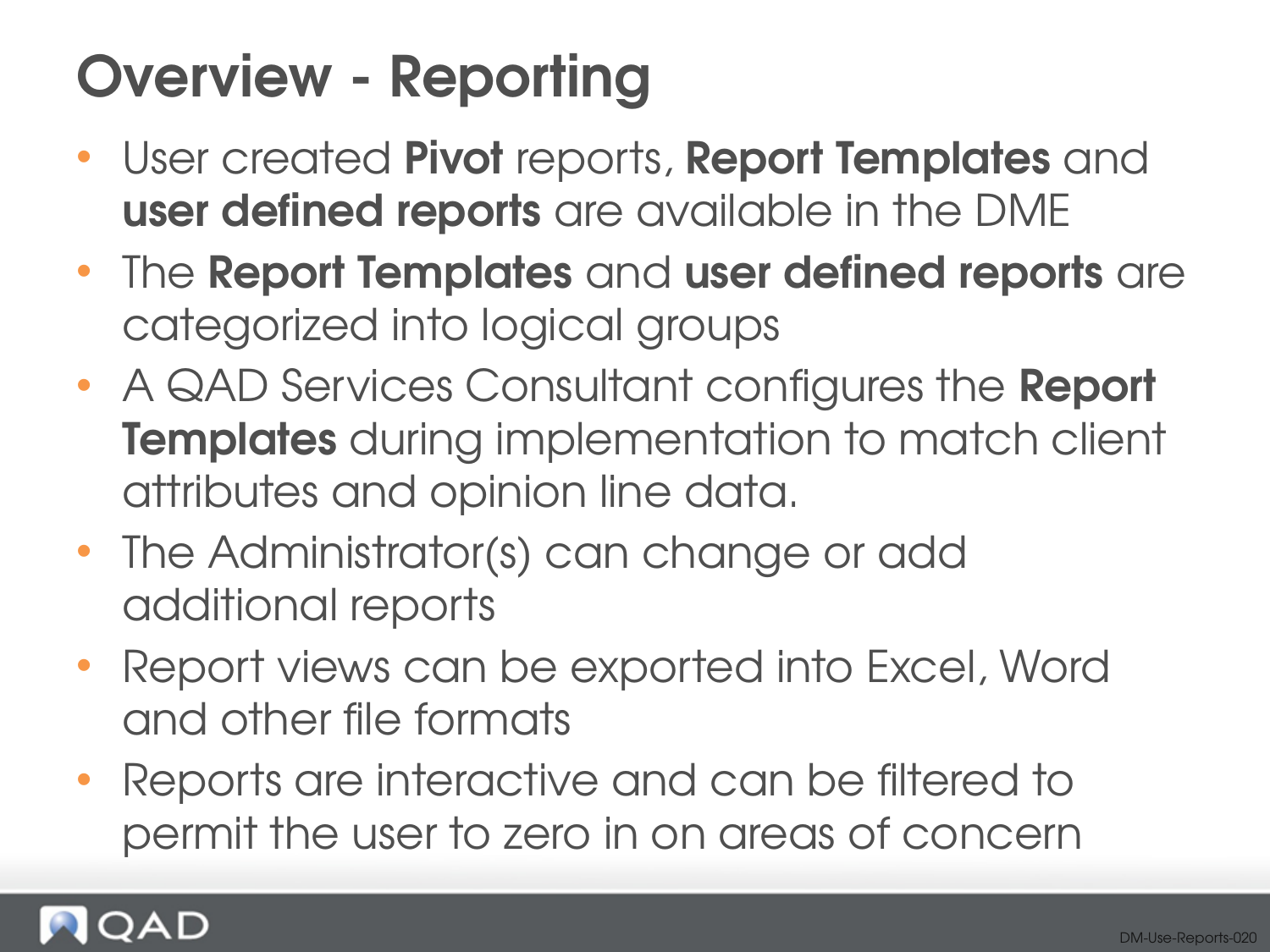

# Overview - Reporting
User created Pivot reports, Report Templates and user defined reports are available in the DME
The Report Templates and user defined reports are categorized into logical groups
A QAD Services Consultant configures the Report Templates during implementation to match client attributes and opinion line data.
The Administrator(s) can change or add additional reports
Report views can be exported into Excel, Word and other file formats
Reports are interactive and can be filtered to permit the user to zero in on areas of concern
DM-Use-Reports-020